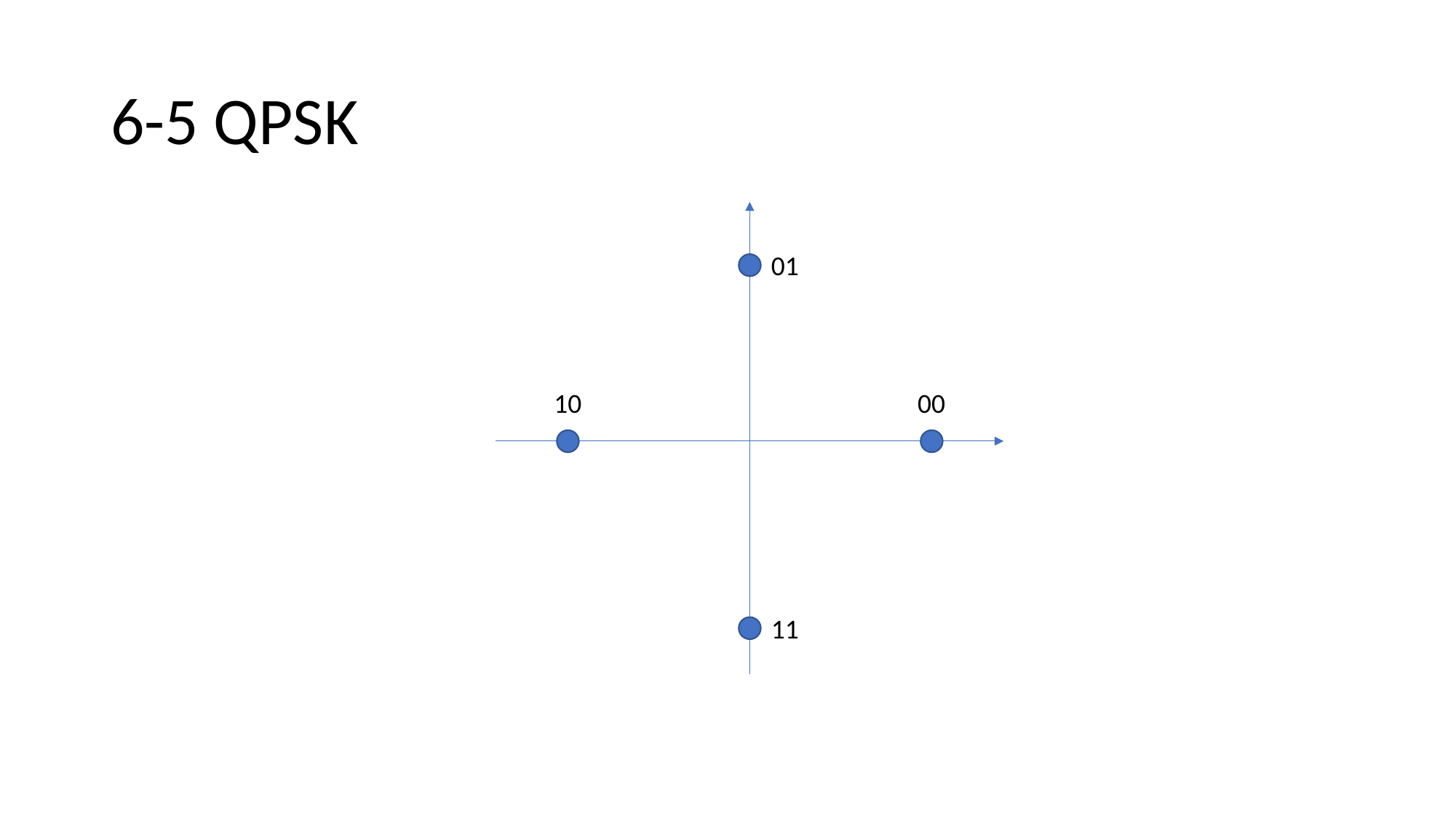

# 6-5 QPSK
01

10
00

11